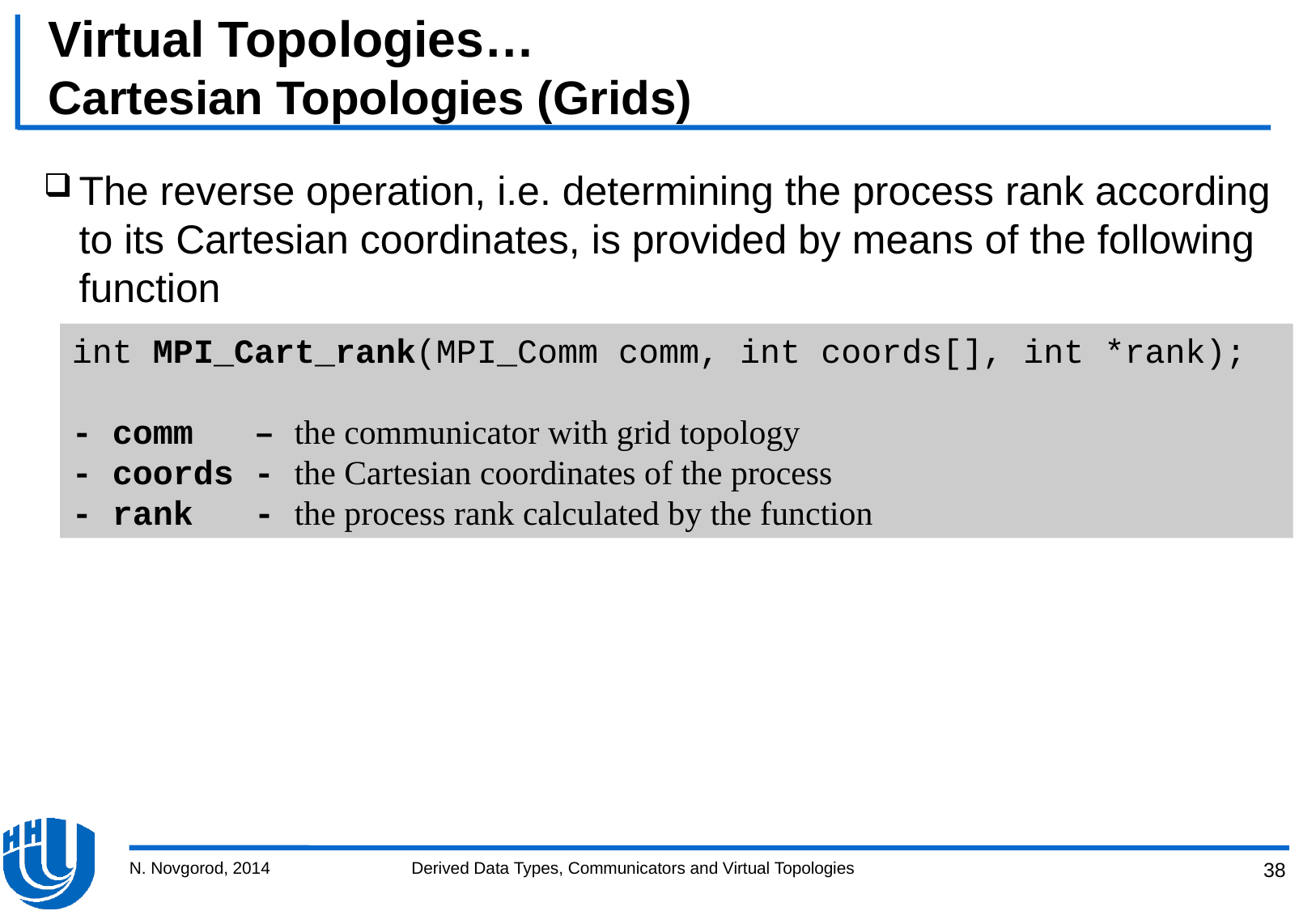

# Virtual Topologies… Cartesian Topologies (Grids)
The reverse operation, i.e. determining the process rank according to its Cartesian coordinates, is provided by means of the following function
int MPI_Cart_rank(MPI_Comm comm, int coords[], int *rank);

- comm   – the communicator with grid topology
- coords - the Cartesian coordinates of the process
- rank   - the process rank calculated by the function
N. Novgorod, 2014
Derived Data Types, Communicators and Virtual Topologies
38